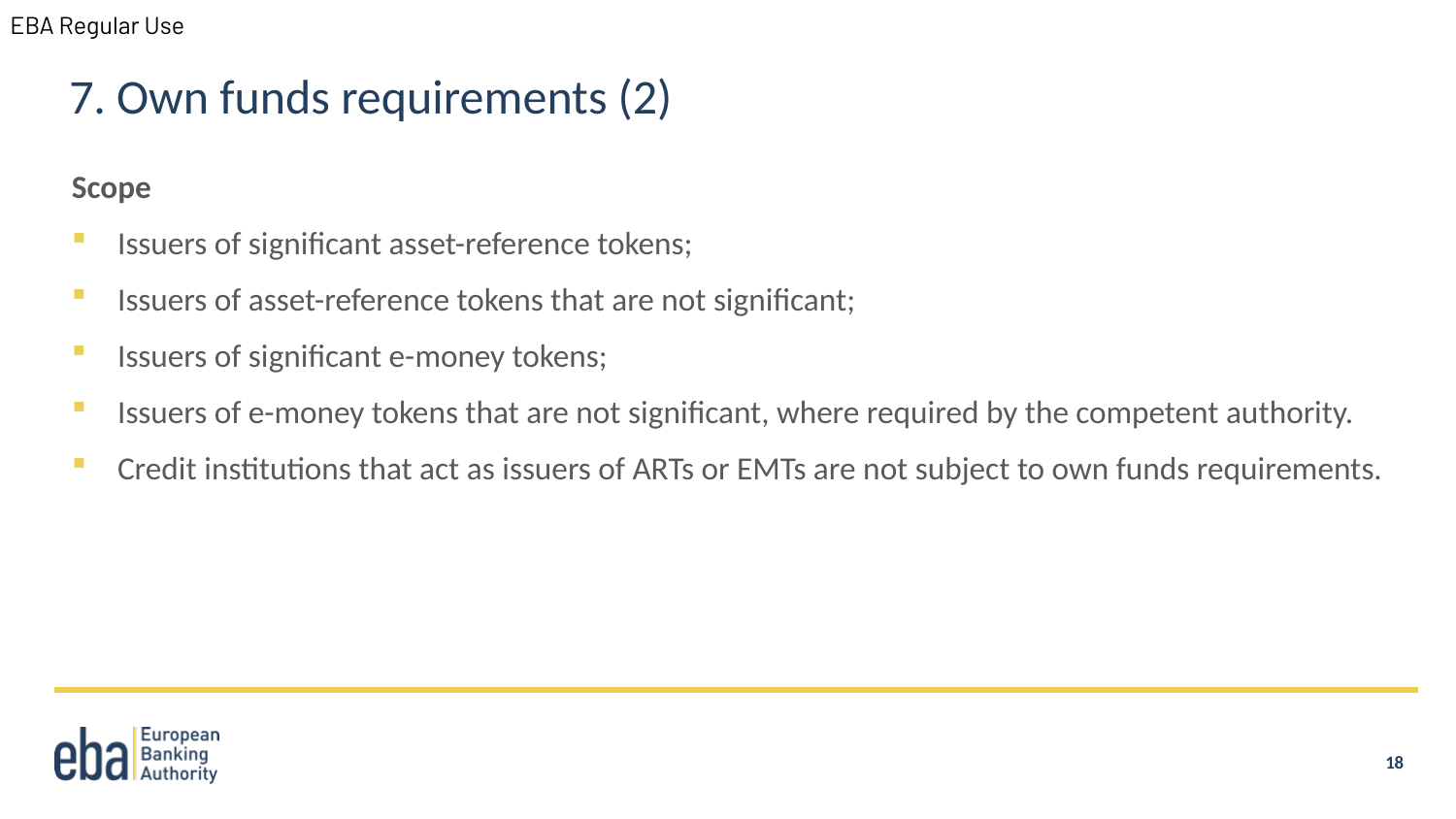

# 7. Own funds requirements (2)
Scope
Issuers of significant asset-reference tokens;
Issuers of asset-reference tokens that are not significant;
Issuers of significant e-money tokens;
Issuers of e-money tokens that are not significant, where required by the competent authority.
Credit institutions that act as issuers of ARTs or EMTs are not subject to own funds requirements.
18